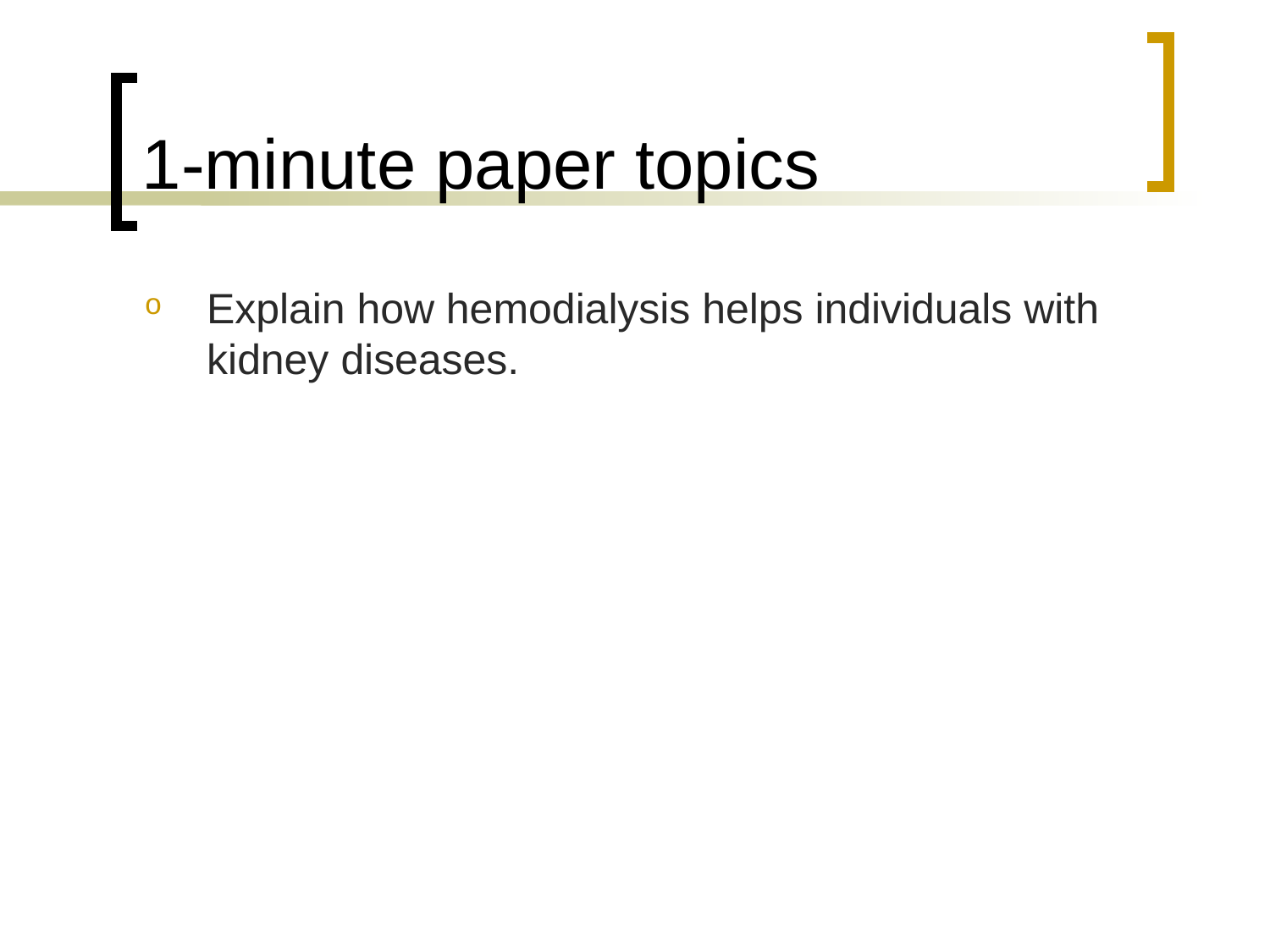

# 1-minute paper topics
Explain how hemodialysis helps individuals with kidney diseases.